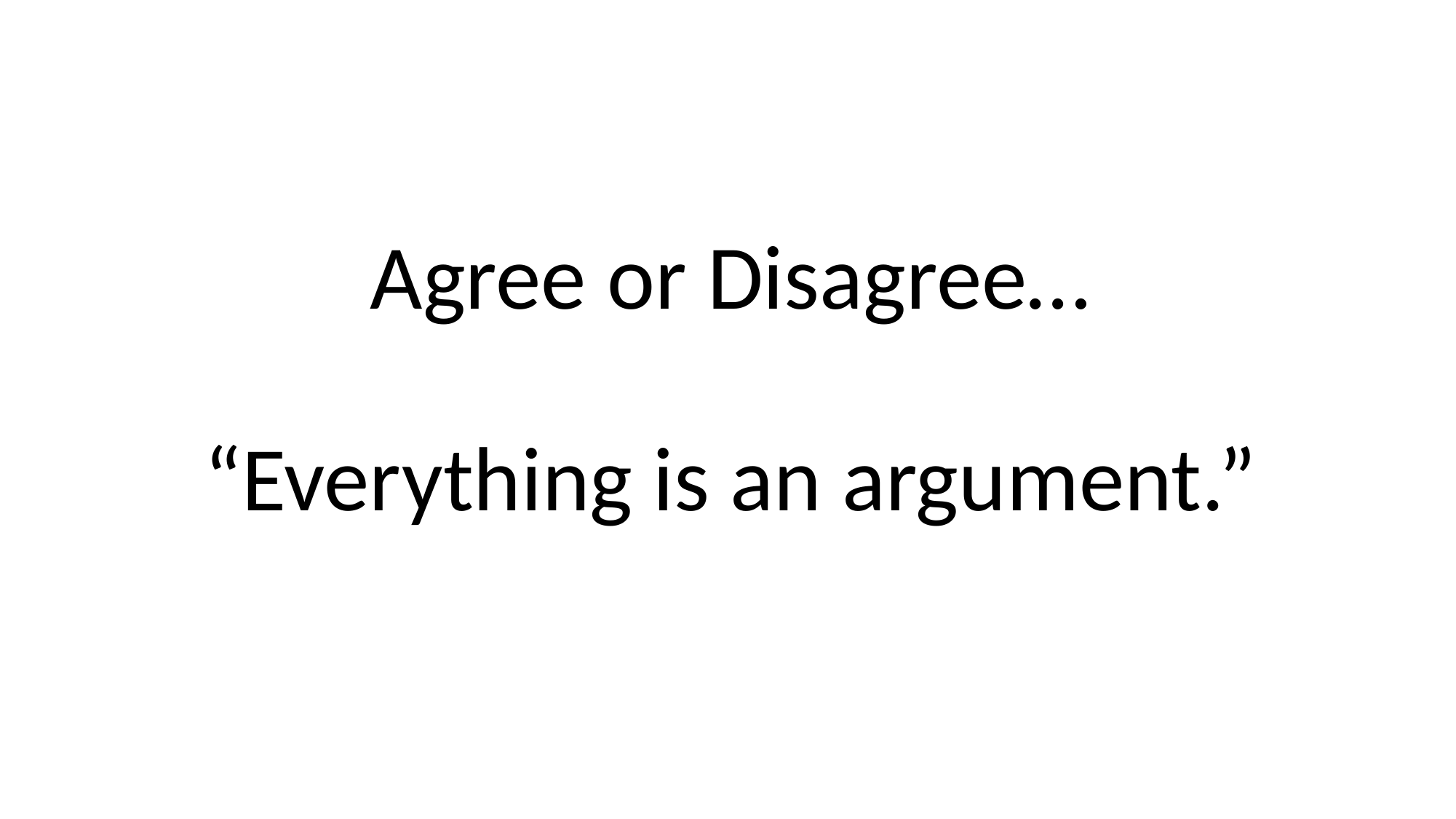

Agree or Disagree…
# “Everything is an argument.”